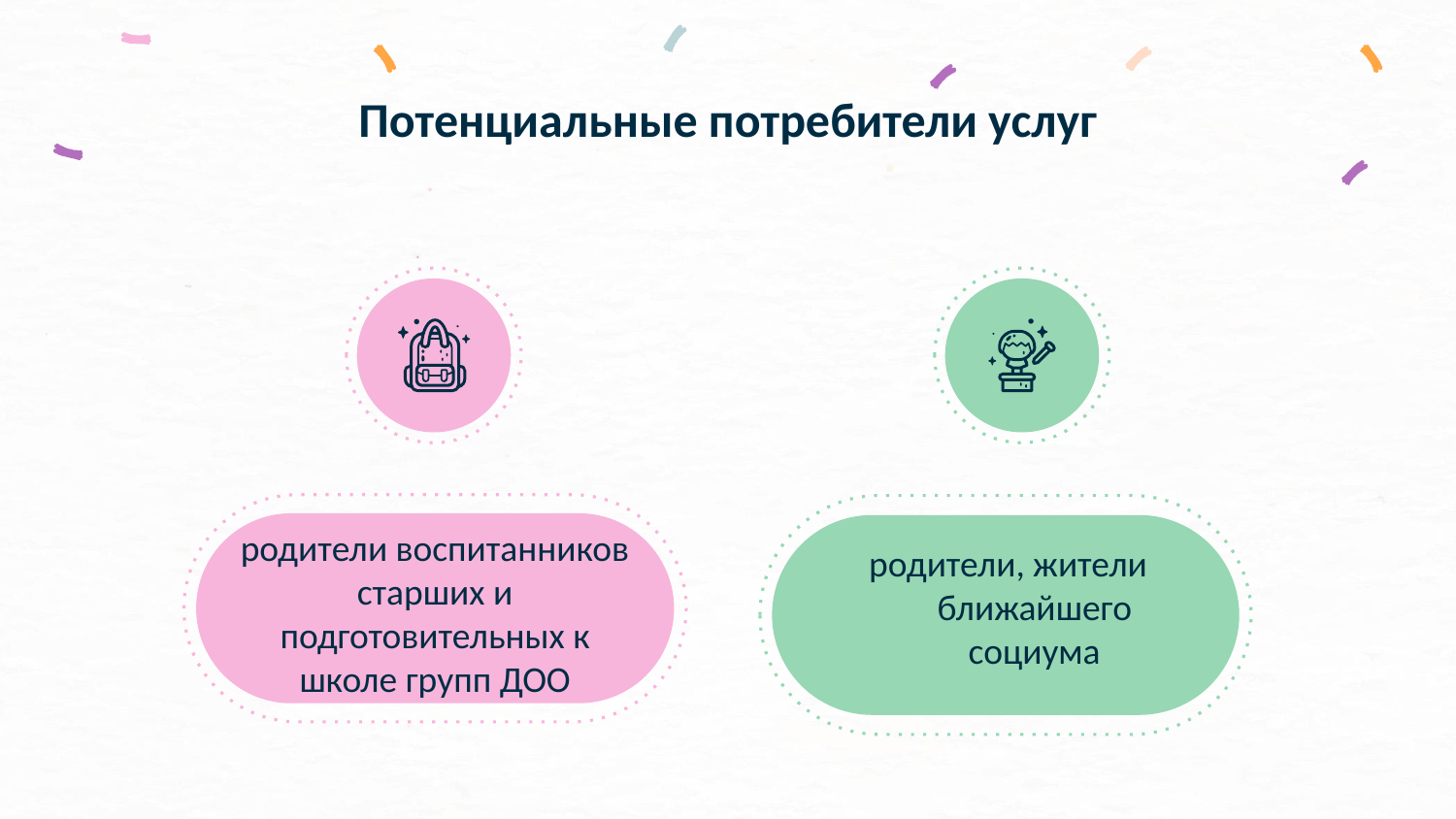

# Потенциальные потребители услуг

родители воспитанников старших и подготовительных к школе групп ДОО
родители, жители ближайшего социума